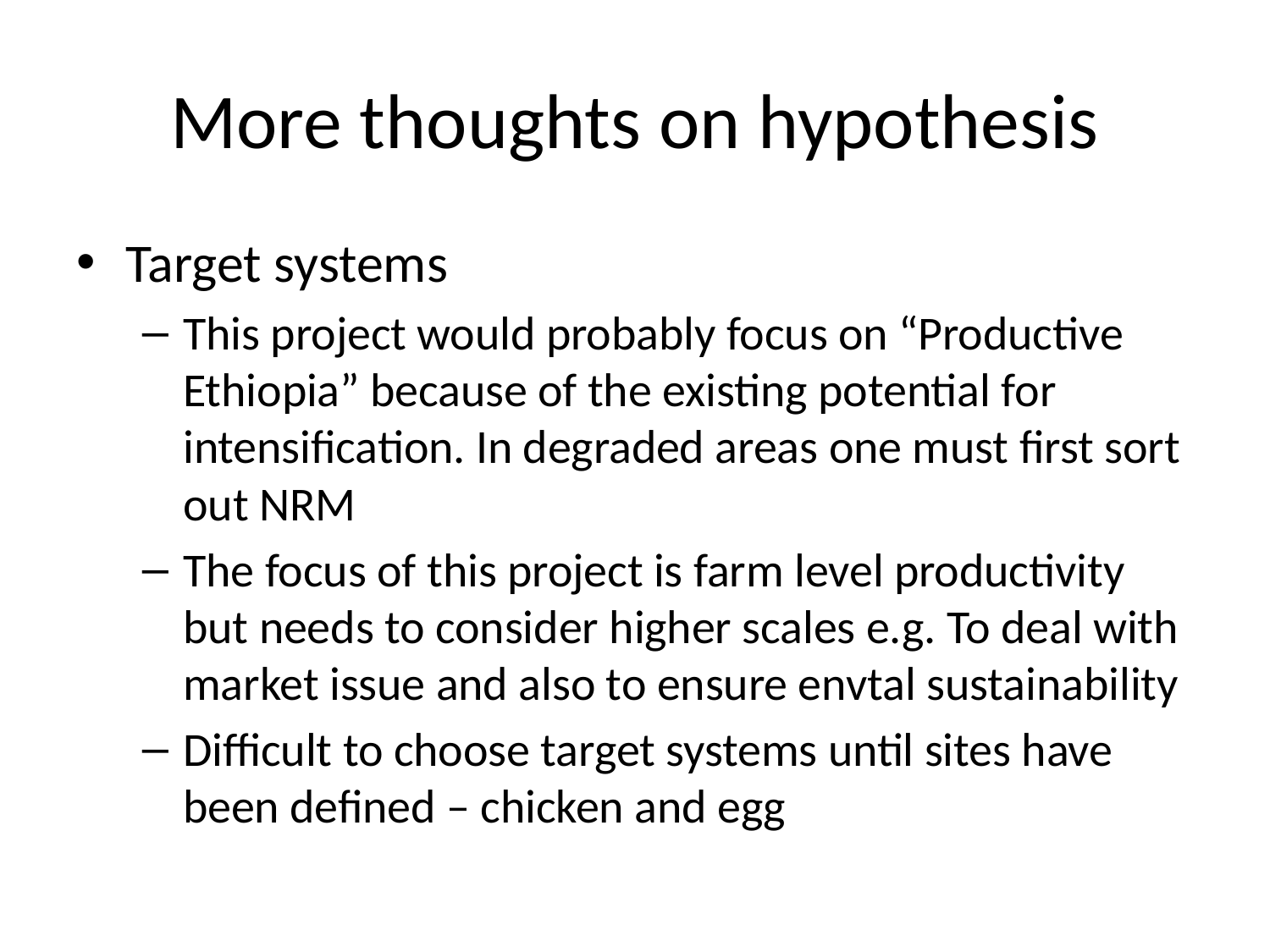

# More thoughts on hypothesis
Target systems
This project would probably focus on “Productive Ethiopia” because of the existing potential for intensification. In degraded areas one must first sort out NRM
The focus of this project is farm level productivity but needs to consider higher scales e.g. To deal with market issue and also to ensure envtal sustainability
Difficult to choose target systems until sites have been defined – chicken and egg